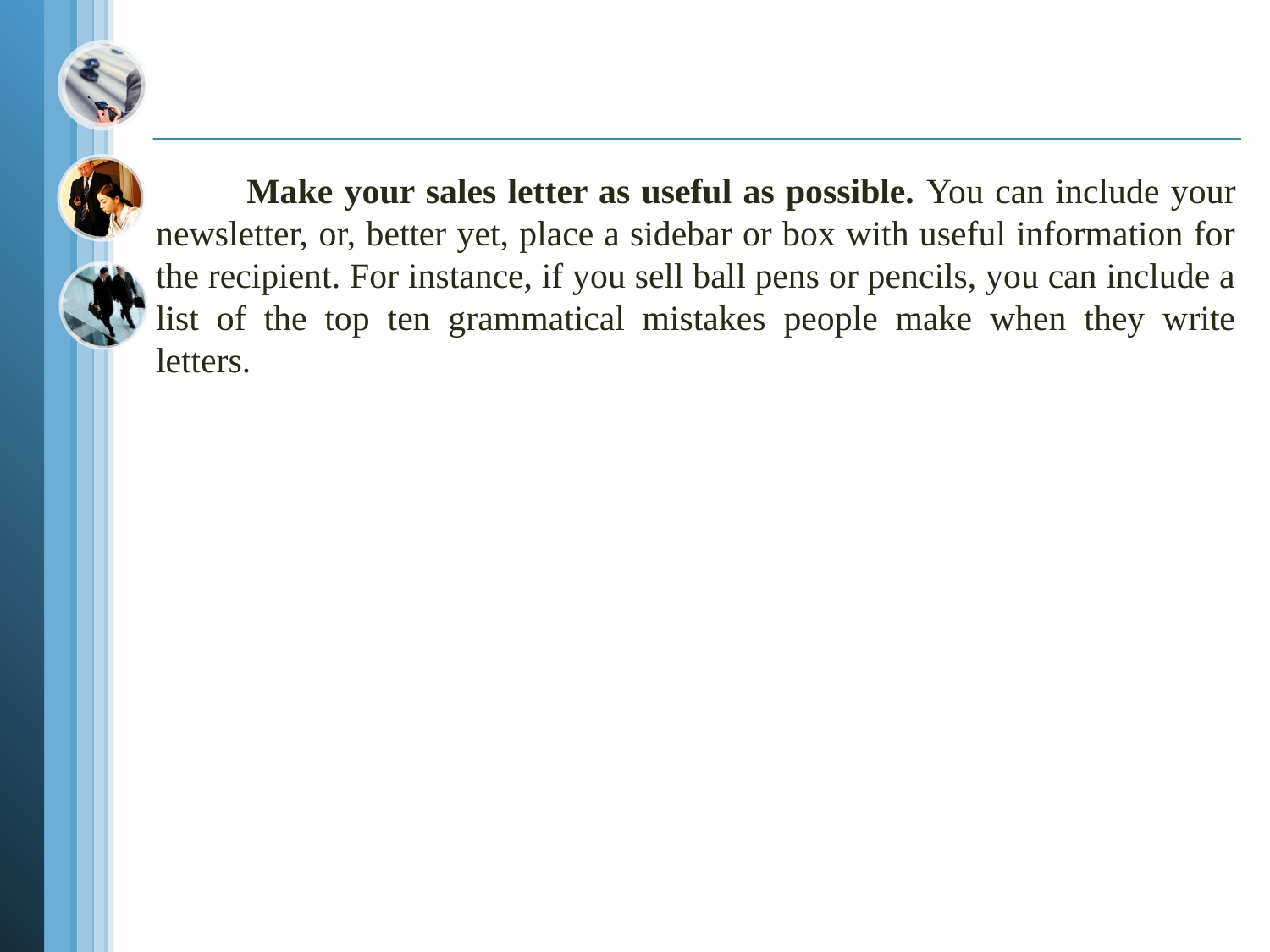

Make your sales letter as useful as possible. You can include your newsletter, or, better yet, place a sidebar or box with useful information for the recipient. For instance, if you sell ball pens or pencils, you can include a list of the top ten grammatical mistakes people make when they write letters.